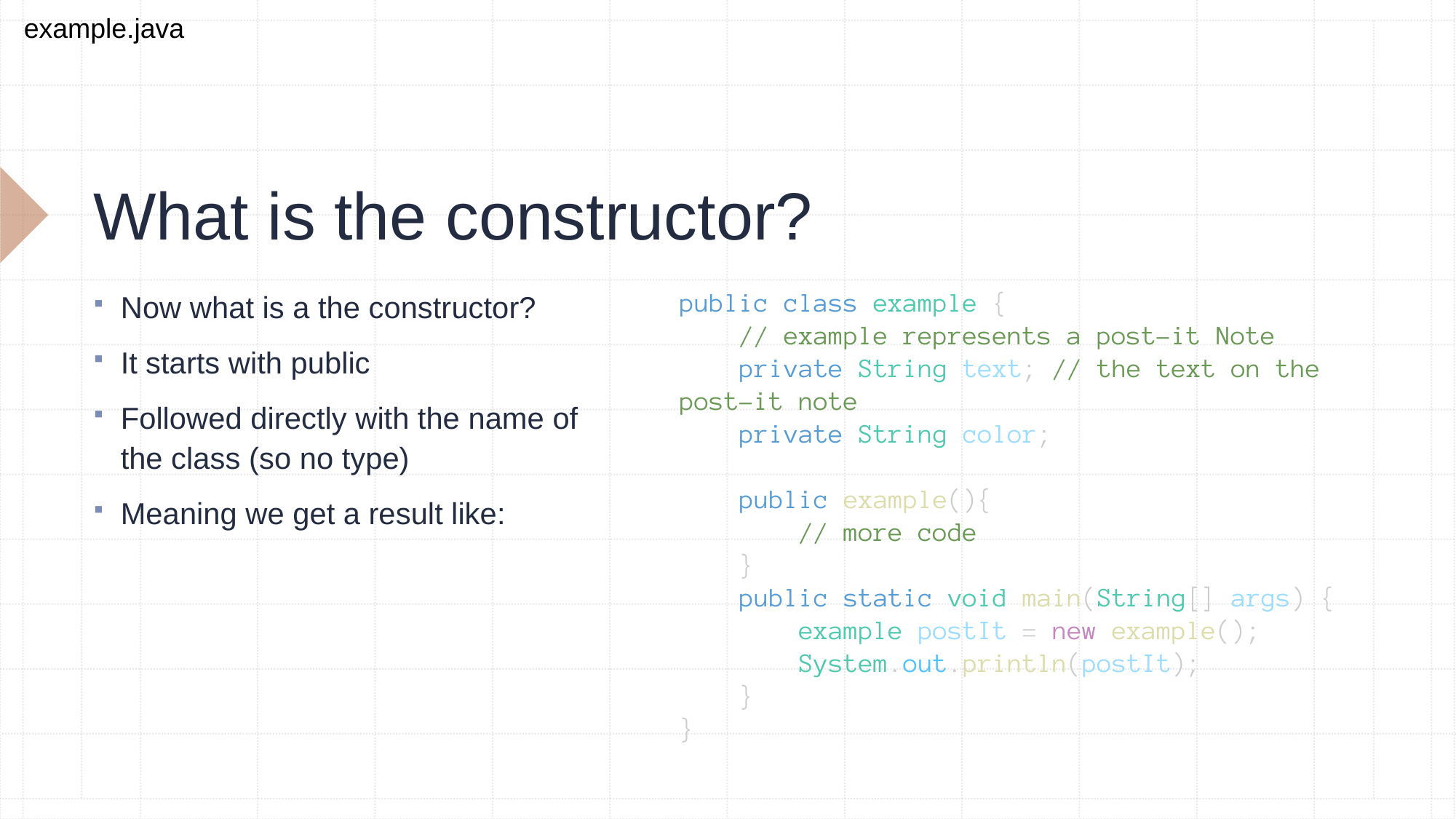

example.java
# What is the constructor?
Now what is a the constructor?
It starts with public
Followed directly with the name of
the class (so no type)
Meaning we get a result like:
public class example {
    // example represents a post-it Note
    private String text; // the text on the post-it note
    private String color;
    public example(){
        // more code
    }
    public static void main(String[] args) {
        example postIt = new example();
        System.out.println(postIt);
    }
}